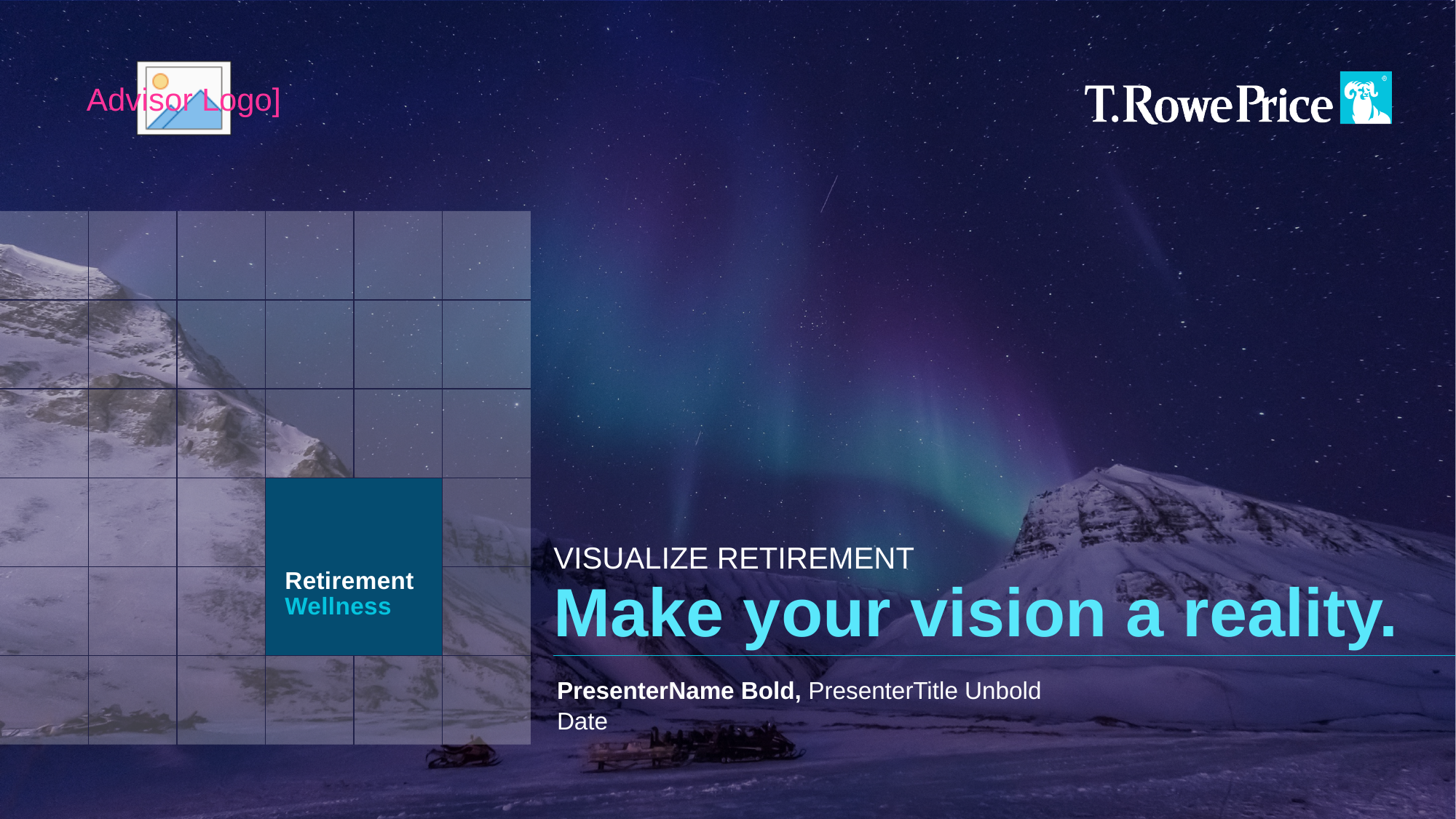

Place Advisor Logo Here
PresenterName Bold, PresenterTitle Unbold
Date